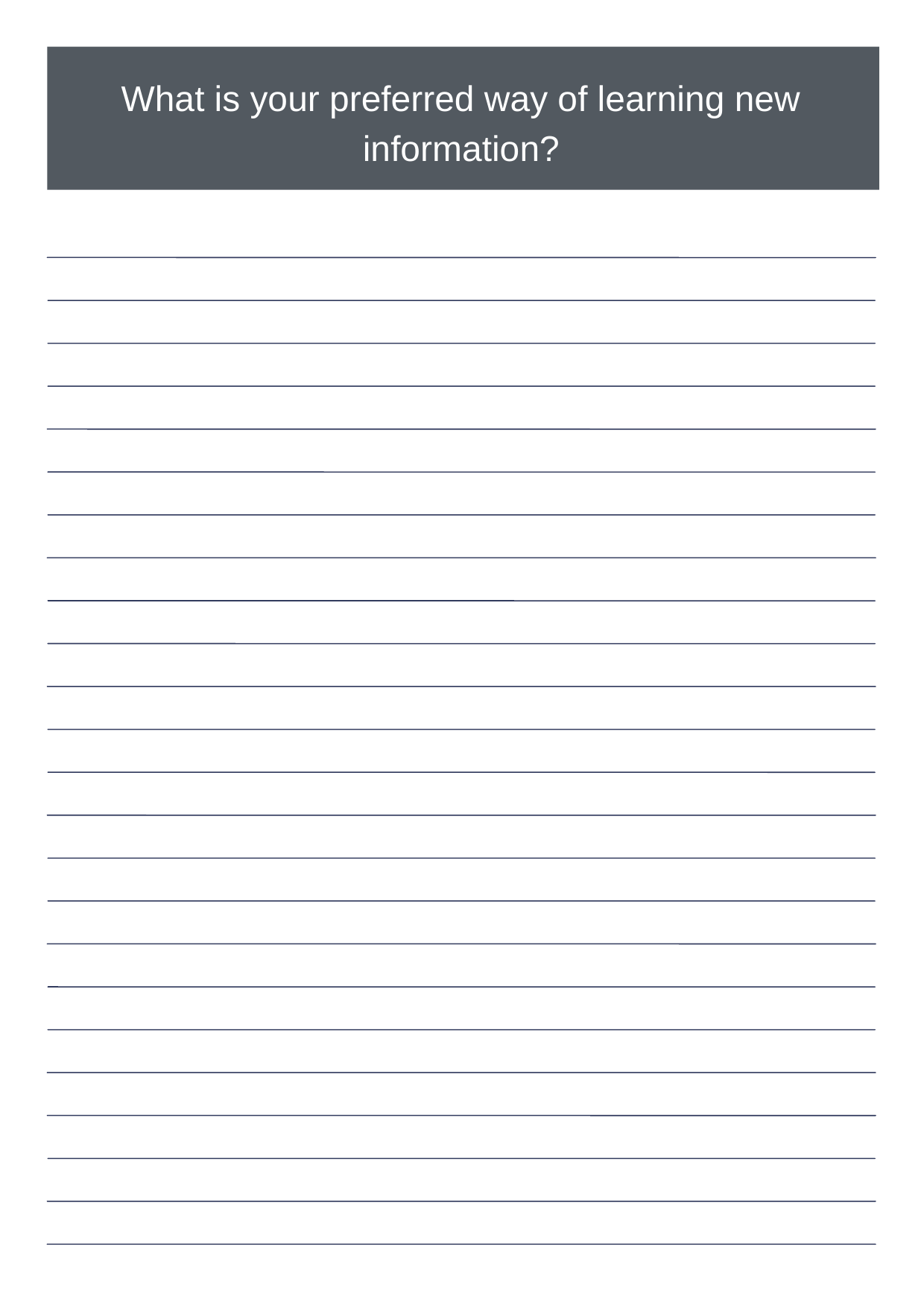

What is your preferred way of learning new information?